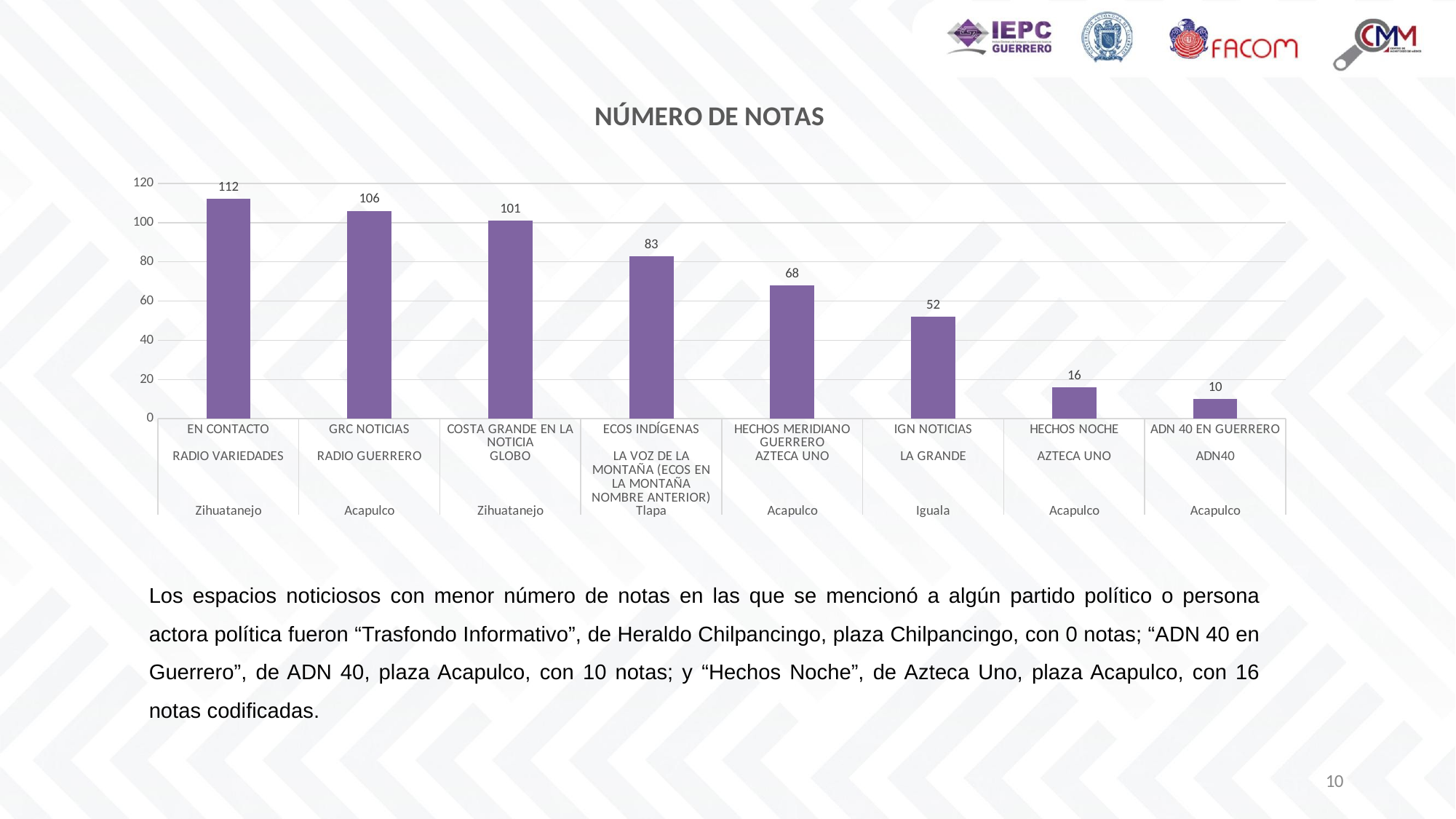

### Chart: NÚMERO DE NOTAS

| Category |  |
|---|---|
| EN CONTACTO | 112.0 |
| GRC NOTICIAS | 106.0 |
| COSTA GRANDE EN LA NOTICIA | 101.0 |
| ECOS INDÍGENAS | 83.0 |
| HECHOS MERIDIANO GUERRERO | 68.0 |
| IGN NOTICIAS | 52.0 |
| HECHOS NOCHE | 16.0 |
| ADN 40 EN GUERRERO | 10.0 |
Los espacios noticiosos con menor número de notas en las que se mencionó a algún partido político o persona actora política fueron “Trasfondo Informativo”, de Heraldo Chilpancingo, plaza Chilpancingo, con 0 notas; “ADN 40 en Guerrero”, de ADN 40, plaza Acapulco, con 10 notas; y “Hechos Noche”, de Azteca Uno, plaza Acapulco, con 16 notas codificadas.
10